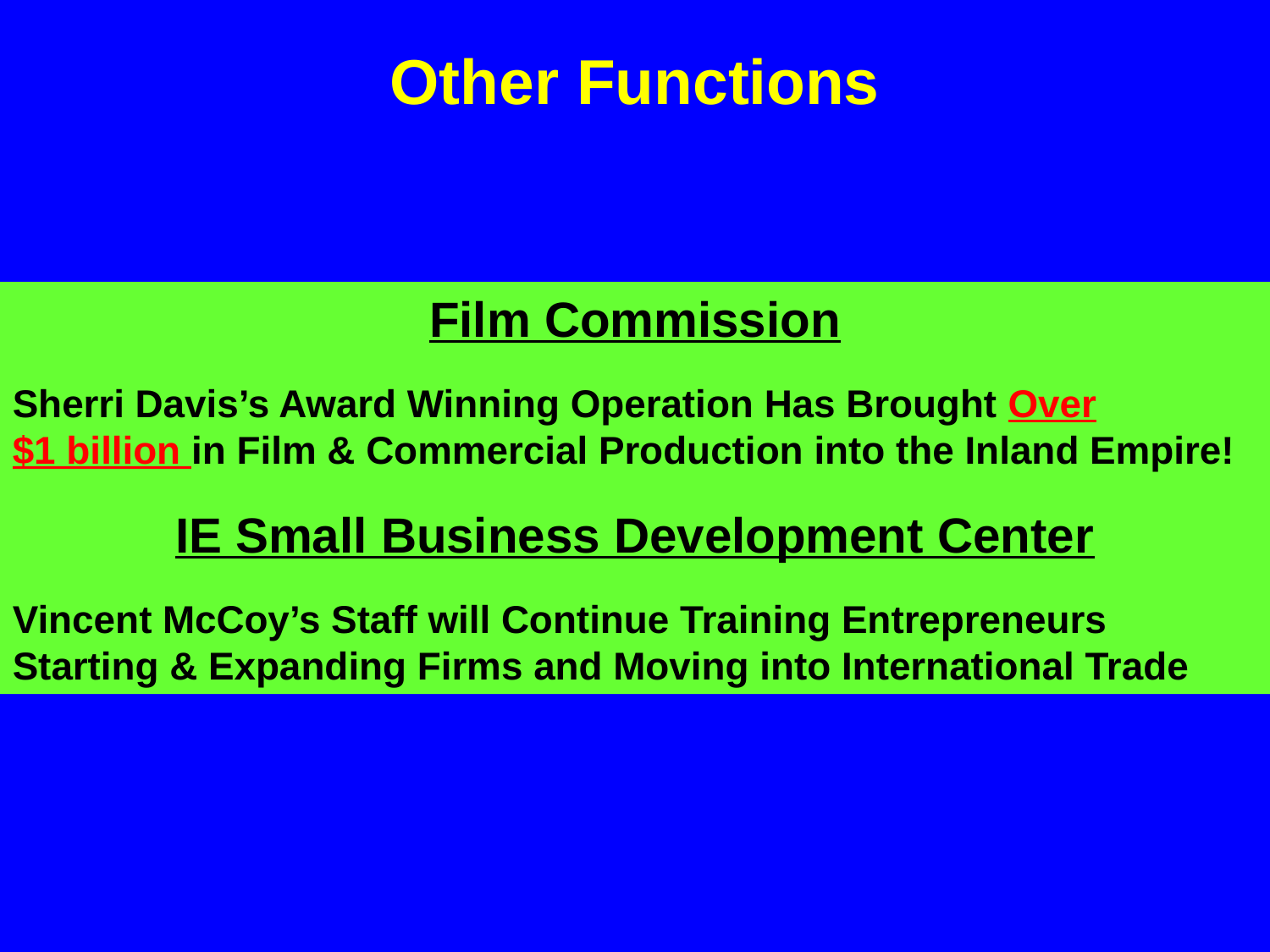

# Other Functions
Film Commission
Sherri Davis’s Award Winning Operation Has Brought Over
$1 billion in Film & Commercial Production into the Inland Empire!
IE Small Business Development Center
Vincent McCoy’s Staff will Continue Training Entrepreneurs Starting & Expanding Firms and Moving into International Trade